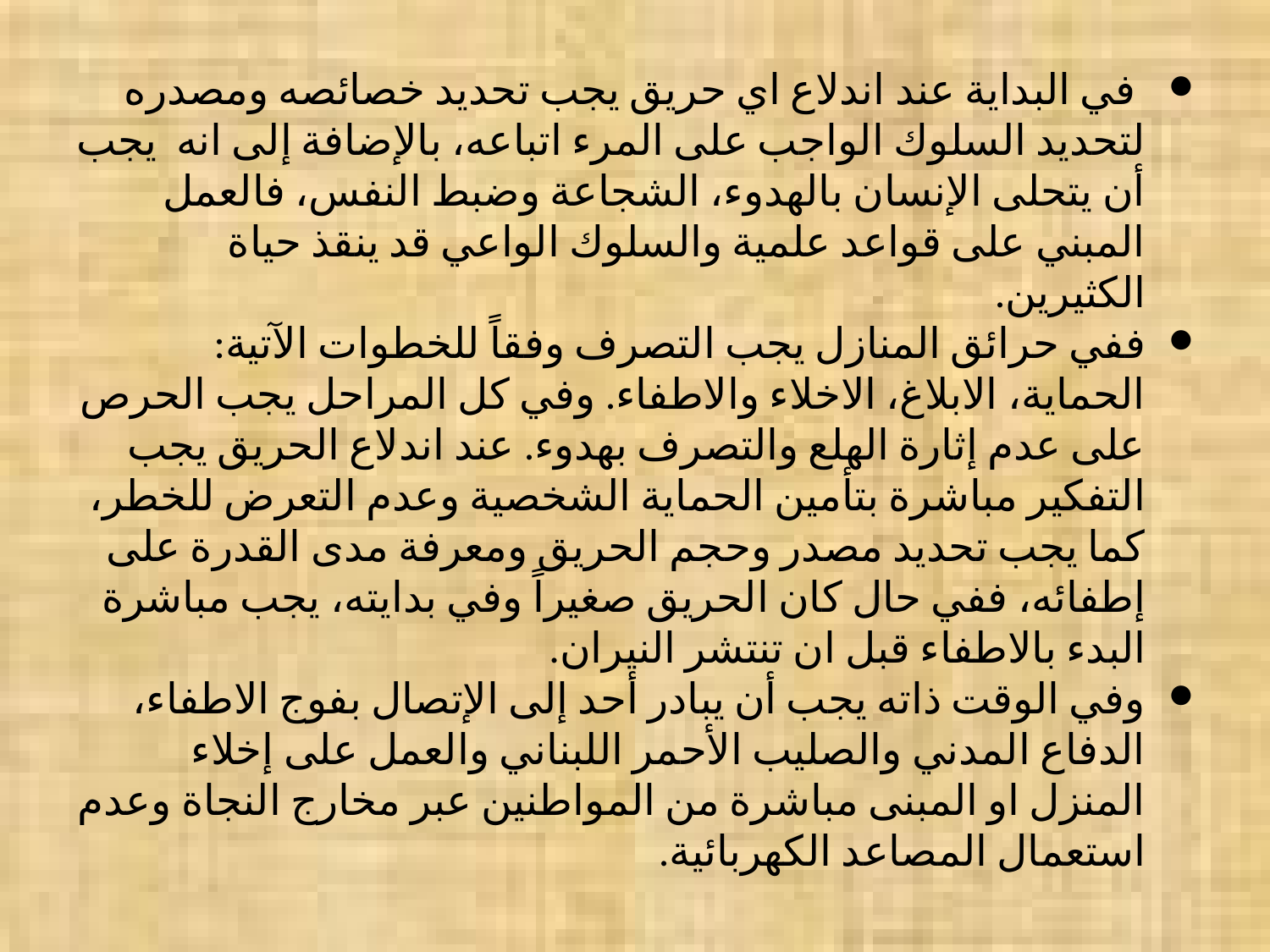

في البداية عند اندلاع اي حريق يجب تحديد خصائصه ومصدره لتحديد السلوك الواجب على المرء اتباعه، بالإضافة إلى انه  يجب أن يتحلى الإنسان بالهدوء، الشجاعة وضبط النفس، فالعمل المبني على قواعد علمية والسلوك الواعي قد ينقذ حياة الكثيرين.
ففي حرائق المنازل يجب التصرف وفقاً للخطوات الآتية: الحماية، الابلاغ، الاخلاء والاطفاء. وفي كل المراحل يجب الحرص على عدم إثارة الهلع والتصرف بهدوء. عند اندلاع الحريق يجب التفكير مباشرة بتأمين الحماية الشخصية وعدم التعرض للخطر، كما يجب تحديد مصدر وحجم الحريق ومعرفة مدى القدرة على إطفائه، ففي حال كان الحريق صغيراً وفي بدايته، يجب مباشرة البدء بالاطفاء قبل ان تنتشر النيران.
وفي الوقت ذاته يجب أن يبادر أحد إلى الإتصال بفوج الاطفاء، الدفاع المدني والصليب الأحمر اللبناني والعمل على إخلاء المنزل او المبنى مباشرة من المواطنين عبر مخارج النجاة وعدم استعمال المصاعد الكهربائية.